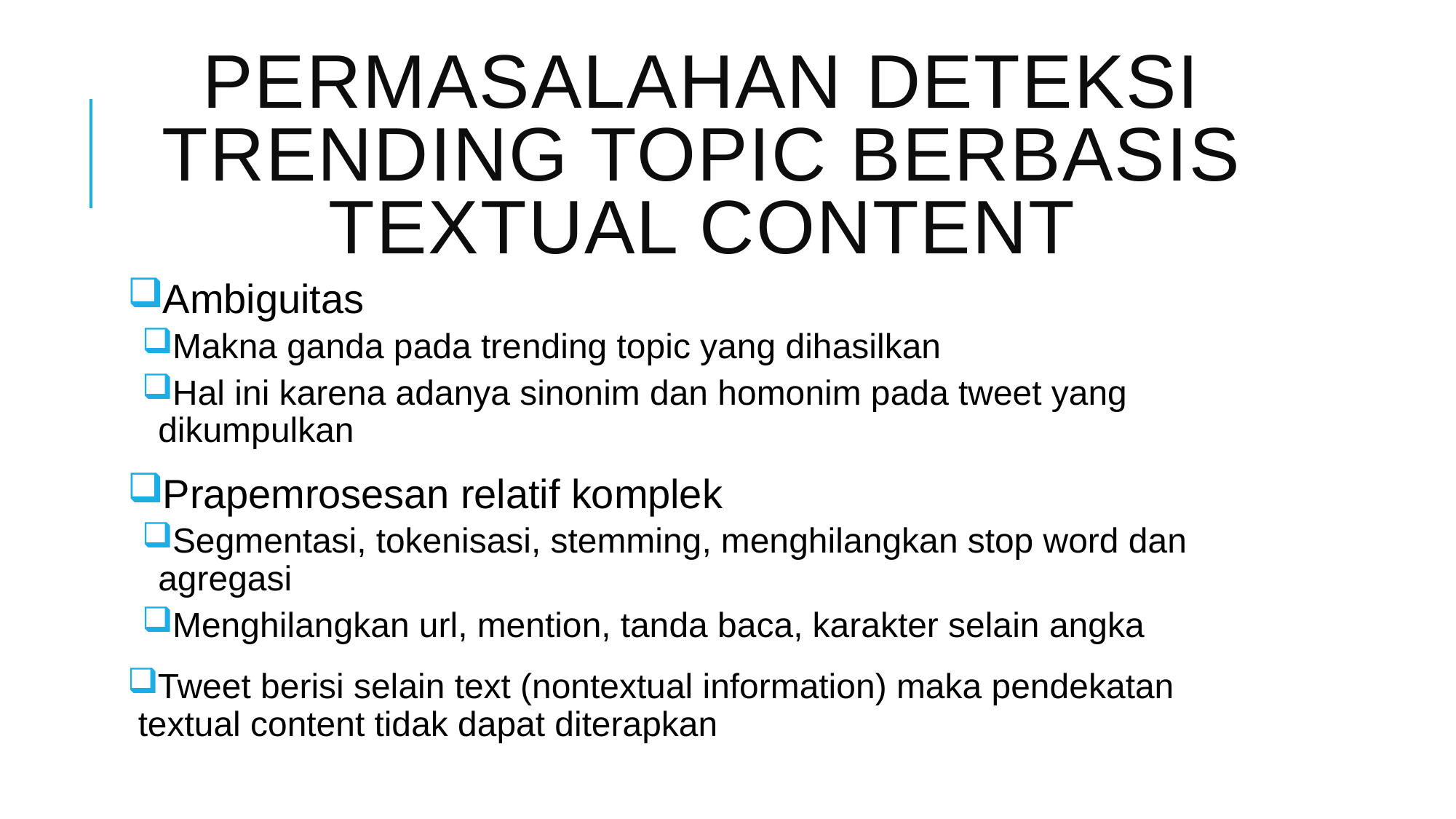

# Permasalahan Deteksi Trending Topic berbasis Textual Content
Ambiguitas
Makna ganda pada trending topic yang dihasilkan
Hal ini karena adanya sinonim dan homonim pada tweet yang dikumpulkan
Prapemrosesan relatif komplek
Segmentasi, tokenisasi, stemming, menghilangkan stop word dan agregasi
Menghilangkan url, mention, tanda baca, karakter selain angka
Tweet berisi selain text (nontextual information) maka pendekatan textual content tidak dapat diterapkan